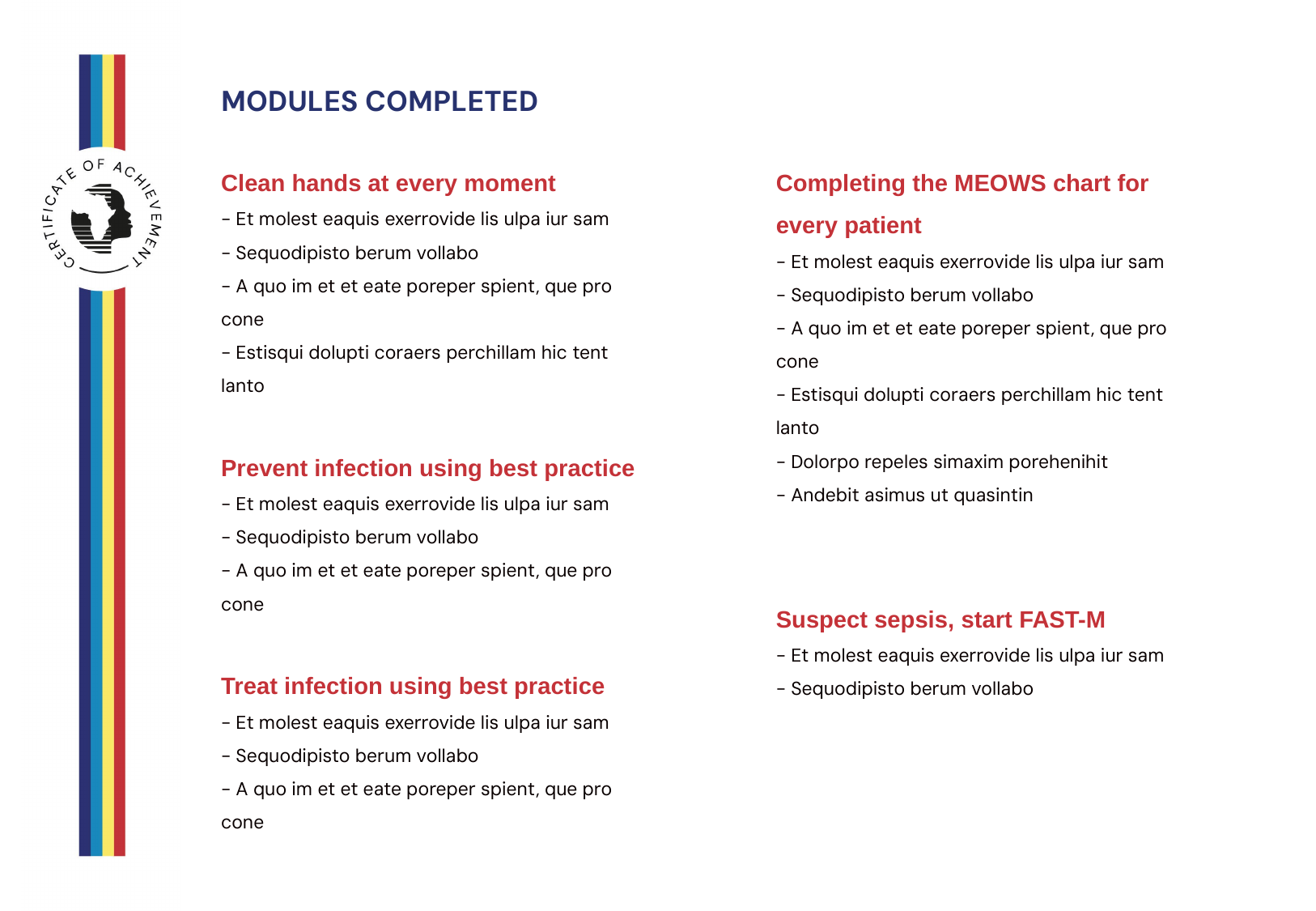

MODULES COMPLETED
# Clean hands at every moment - Et molest eaquis exerrovide lis ulpa iur sam - Sequodipisto berum vollabo - A quo im et et eate poreper spient, que pro cone  - Estisqui dolupti coraers perchillam hic tent lanto  Prevent infection using best practice - Et molest eaquis exerrovide lis ulpa iur sam - Sequodipisto berum vollabo - A quo im et et eate poreper spient, que pro cone  Treat infection using best practice - Et molest eaquis exerrovide lis ulpa iur sam - Sequodipisto berum vollabo - A quo im et et eate poreper spient, que pro cone
Completing the MEOWS chart for every patient
- Et molest eaquis exerrovide lis ulpa iur sam
- Sequodipisto berum vollabo
- A quo im et et eate poreper spient, que pro cone 
- Estisqui dolupti coraers perchillam hic tent lanto 
- Dolorpo repeles simaxim porehenihit 
- Andebit asimus ut quasintin
Suspect sepsis, start FAST-M
- Et molest eaquis exerrovide lis ulpa iur sam
- Sequodipisto berum vollabo